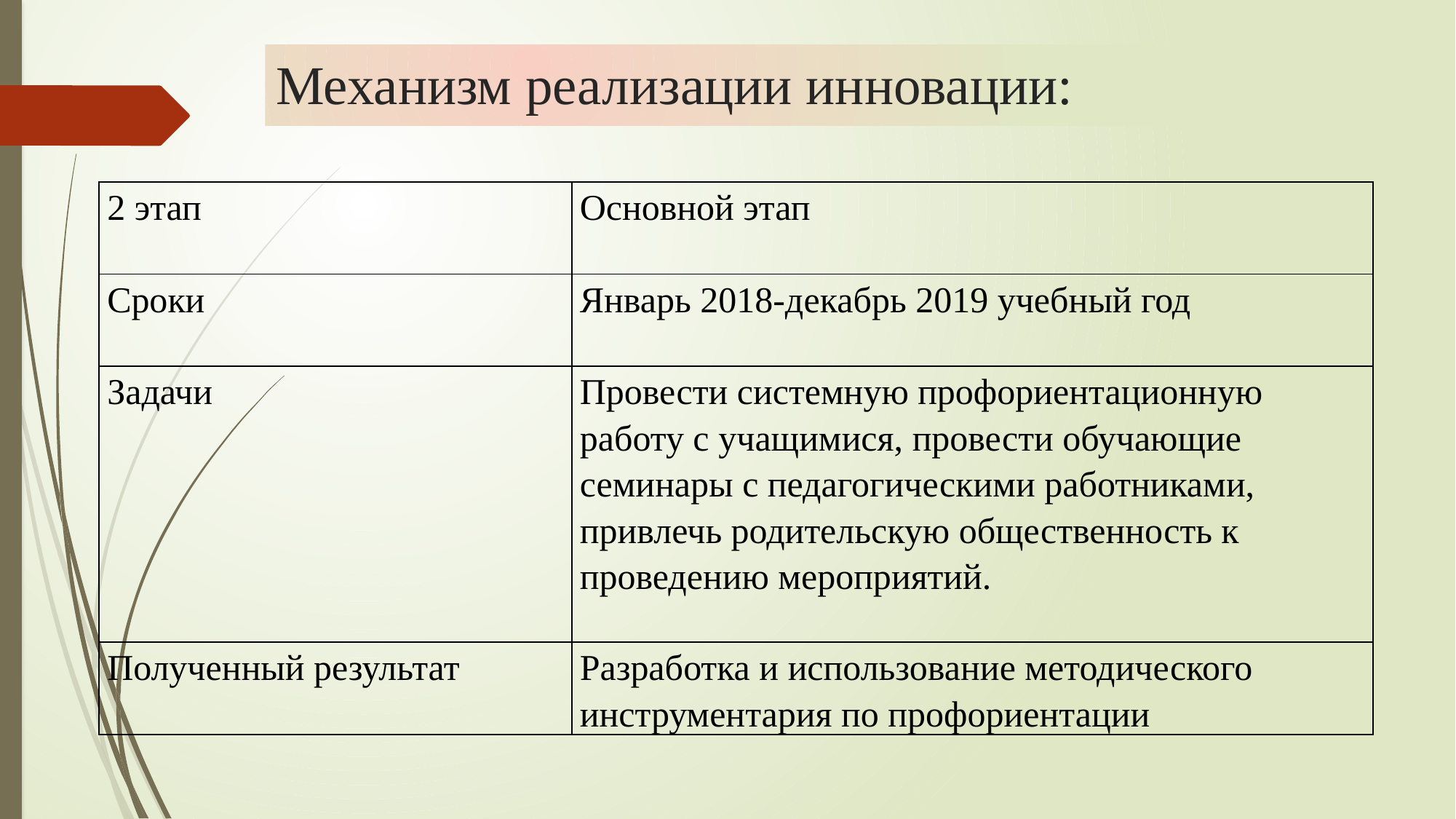

# Механизм реализации инновации:
| 2 этап | Основной этап |
| --- | --- |
| Сроки | Январь 2018-декабрь 2019 учебный год |
| Задачи | Провести системную профориентационную работу с учащимися, провести обучающие семинары с педагогическими работниками, привлечь родительскую общественность к проведению мероприятий. |
| Полученный результат | Разработка и использование методического инструментария по профориентации |